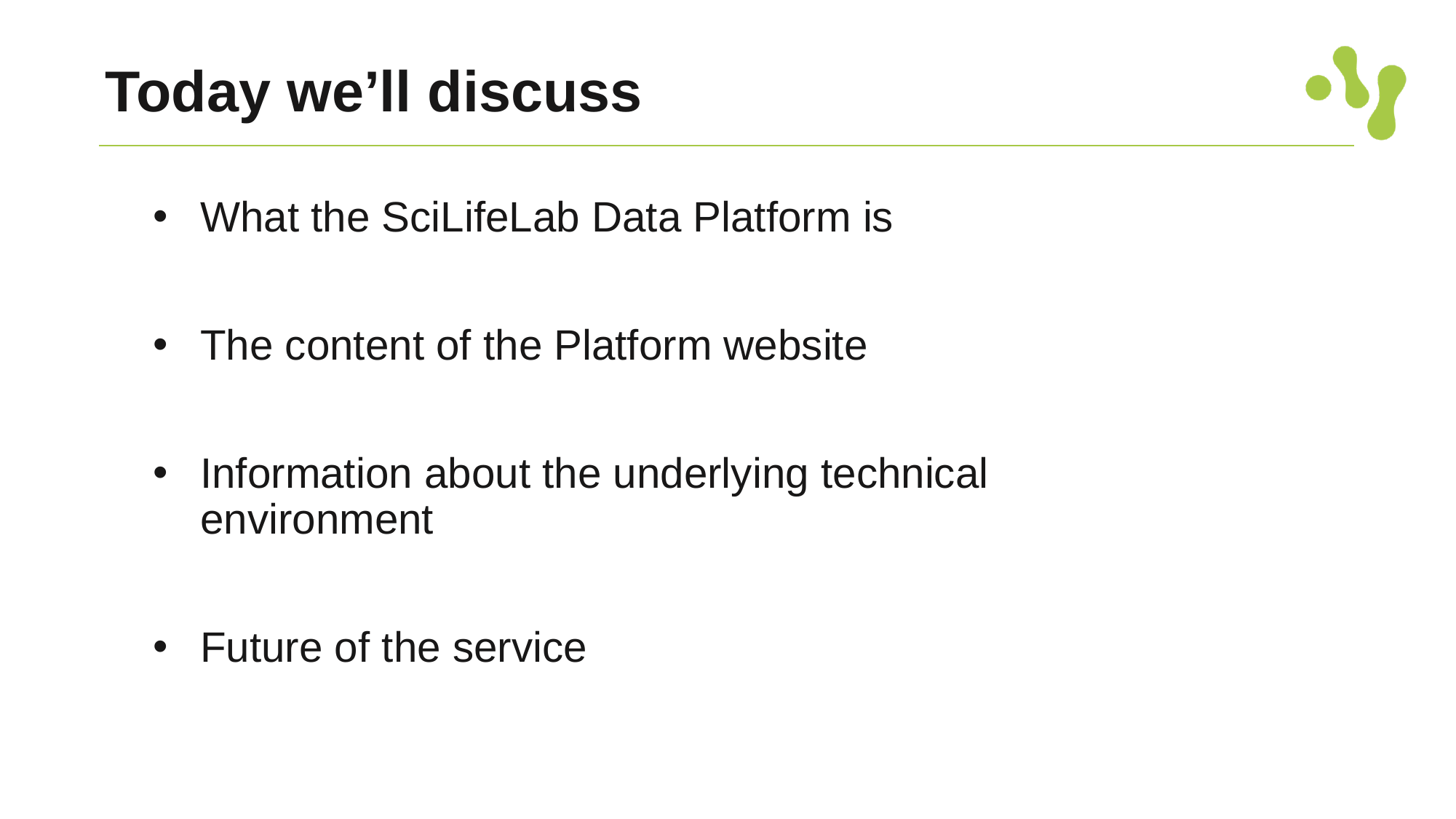

# Today we’ll discuss
What the SciLifeLab Data Platform is

The content of the Platform website

Information about the underlying technical environment

Future of the service